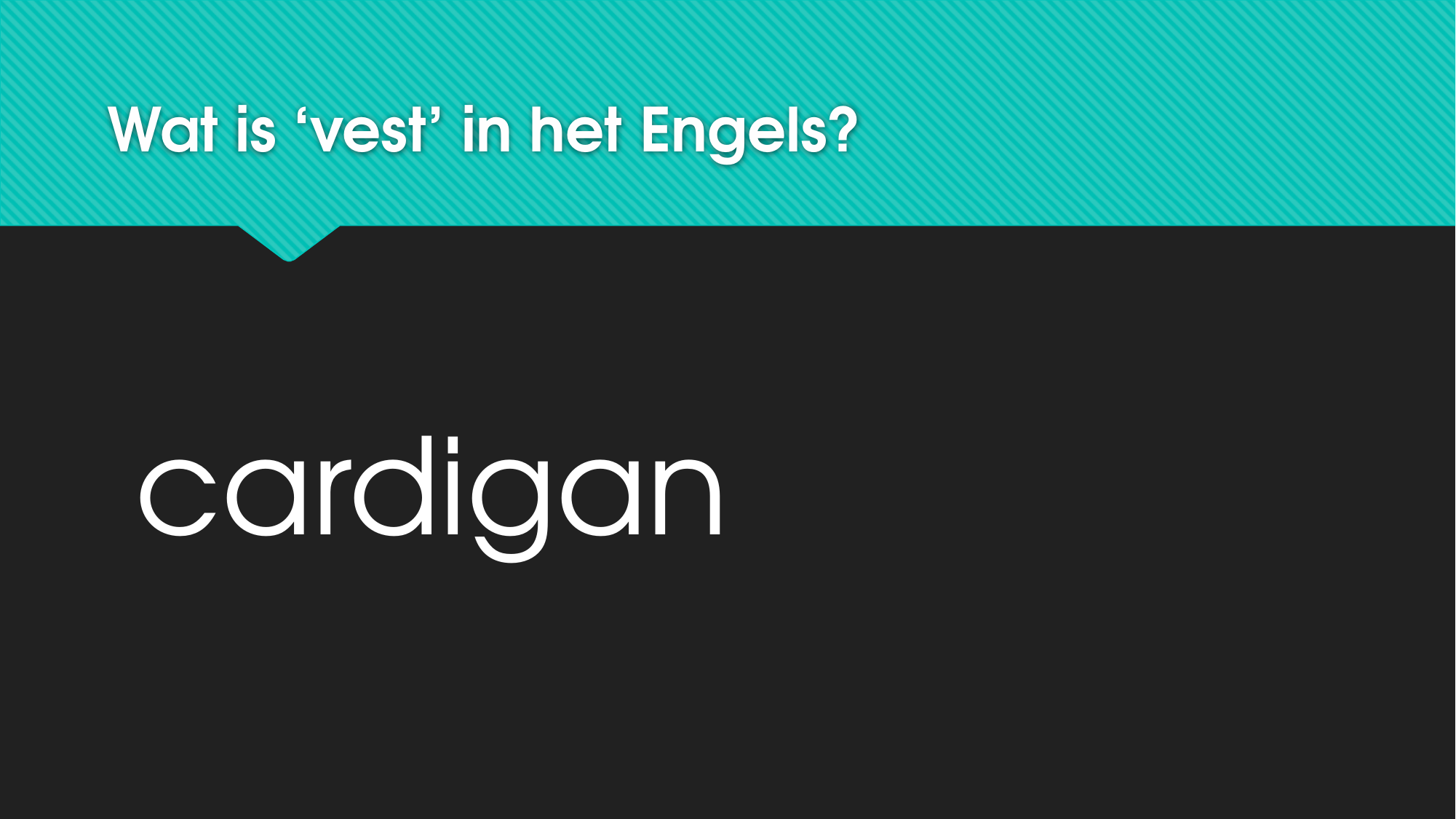

# Wat is ‘vest’ in het Engels?

cardigan